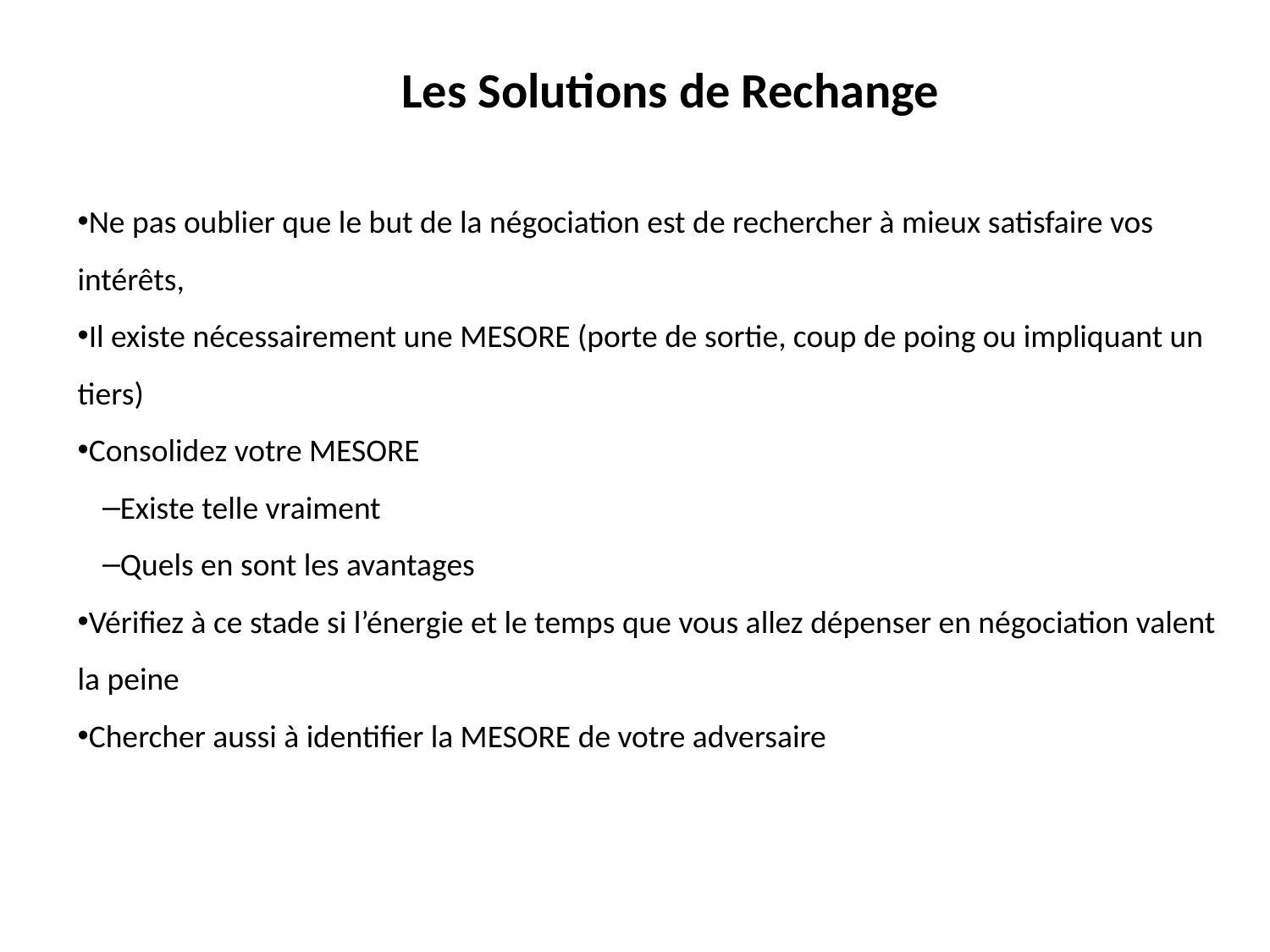

# Les Solutions de Rechange
Ne pas oublier que le but de la négociation est de rechercher à mieux satisfaire vos intérêts,
Il existe nécessairement une MESORE (porte de sortie, coup de poing ou impliquant un tiers)
Consolidez votre MESORE
Existe telle vraiment
Quels en sont les avantages
Vérifiez à ce stade si l’énergie et le temps que vous allez dépenser en négociation valent la peine
Chercher aussi à identifier la MESORE de votre adversaire